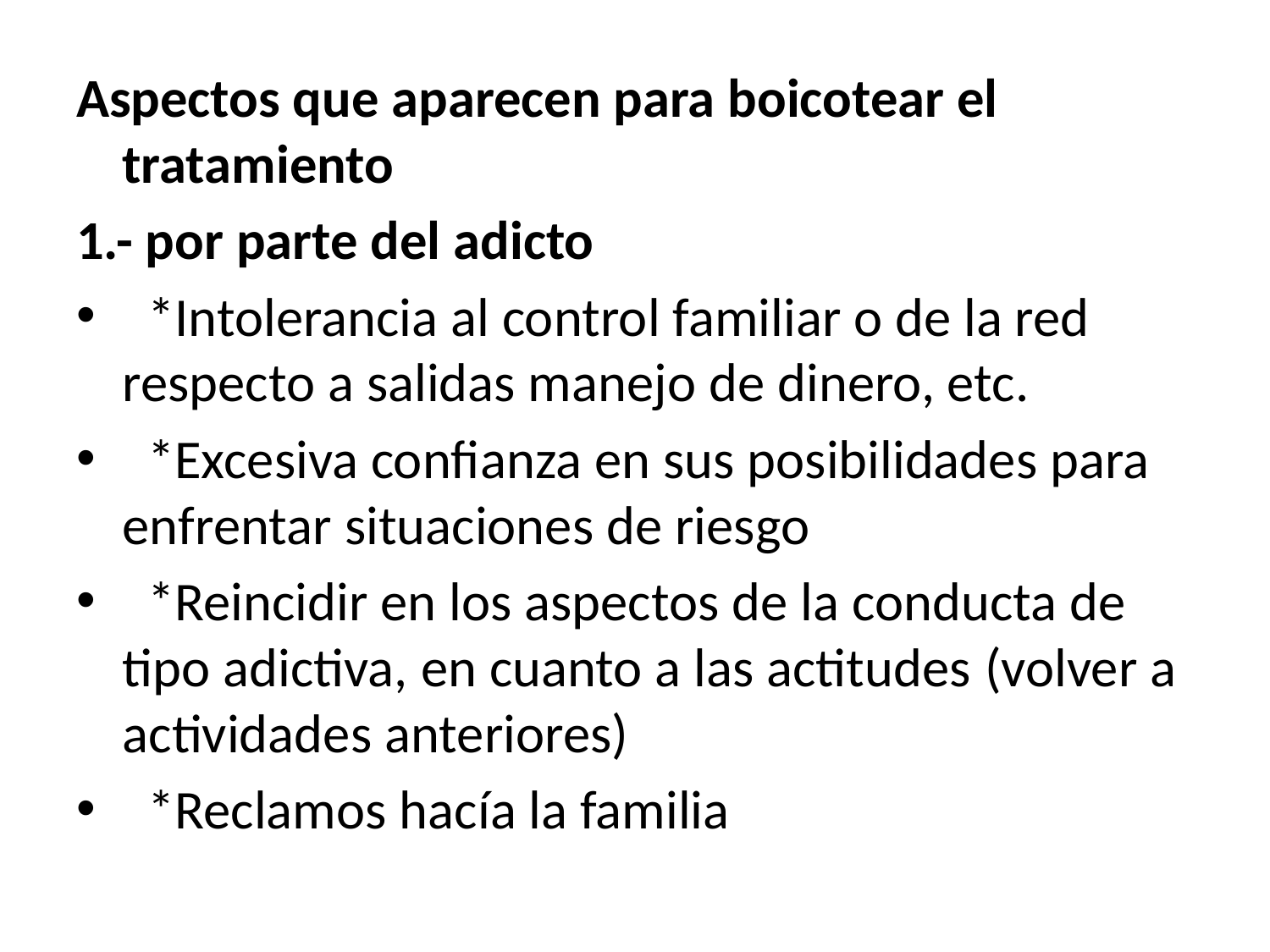

Aspectos que aparecen para boicotear el tratamiento
1.- por parte del adicto
  *Intolerancia al control familiar o de la red 	respecto a salidas manejo de dinero, etc.
  *Excesiva confianza en sus posibilidades para 	enfrentar situaciones de riesgo
  *Reincidir en los aspectos de la conducta de 	tipo adictiva, en cuanto a las actitudes 	(volver a actividades anteriores)
  *Reclamos hacía la familia